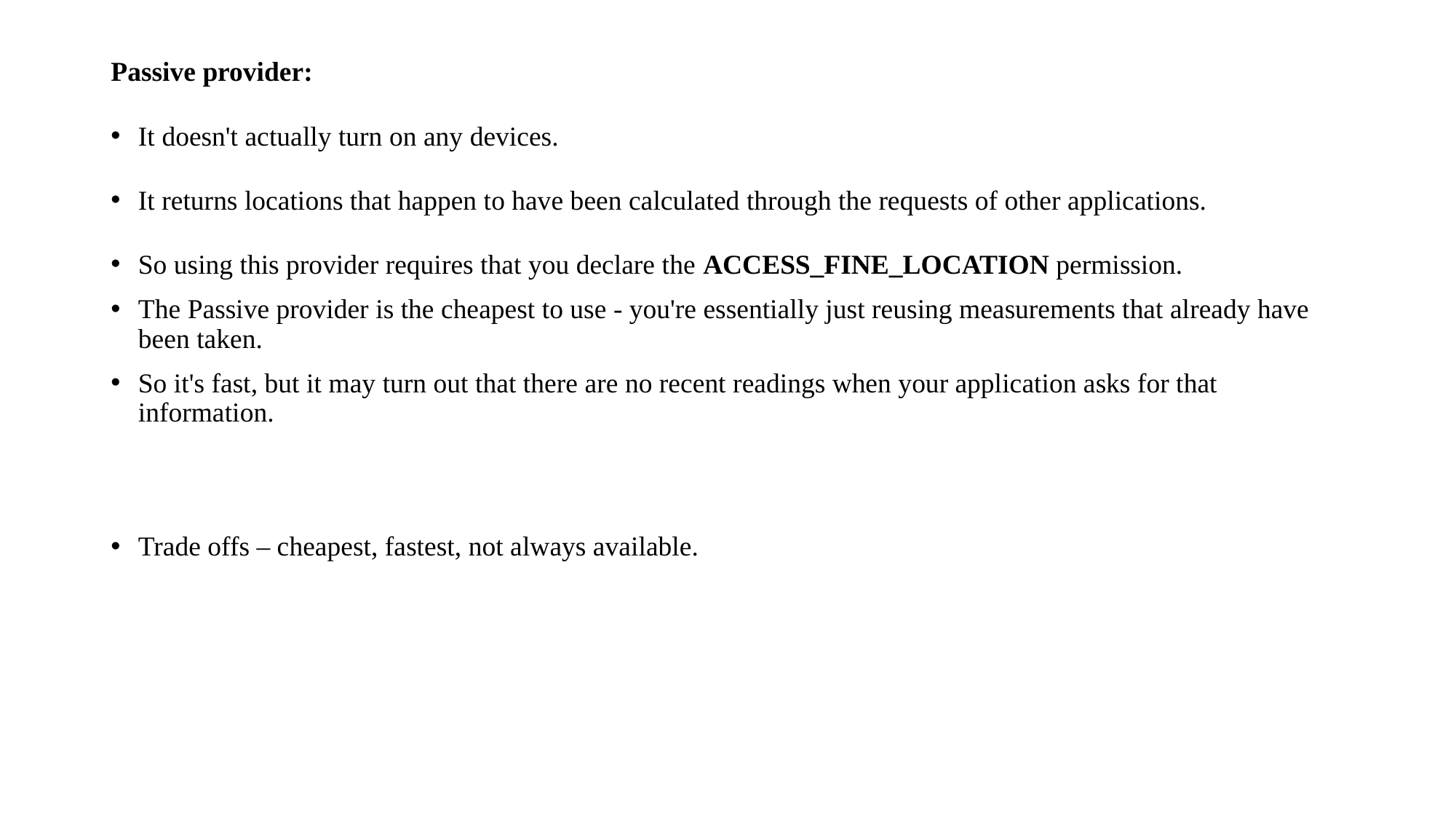

Passive provider:
It doesn't actually turn on any devices.
It returns locations that happen to have been calculated through the requests of other applications.
So using this provider requires that you declare the ACCESS_FINE_LOCATION permission.
The Passive provider is the cheapest to use - you're essentially just reusing measurements that already have been taken.
So it's fast, but it may turn out that there are no recent readings when your application asks for that information.

Trade offs – cheapest, fastest, not always available.